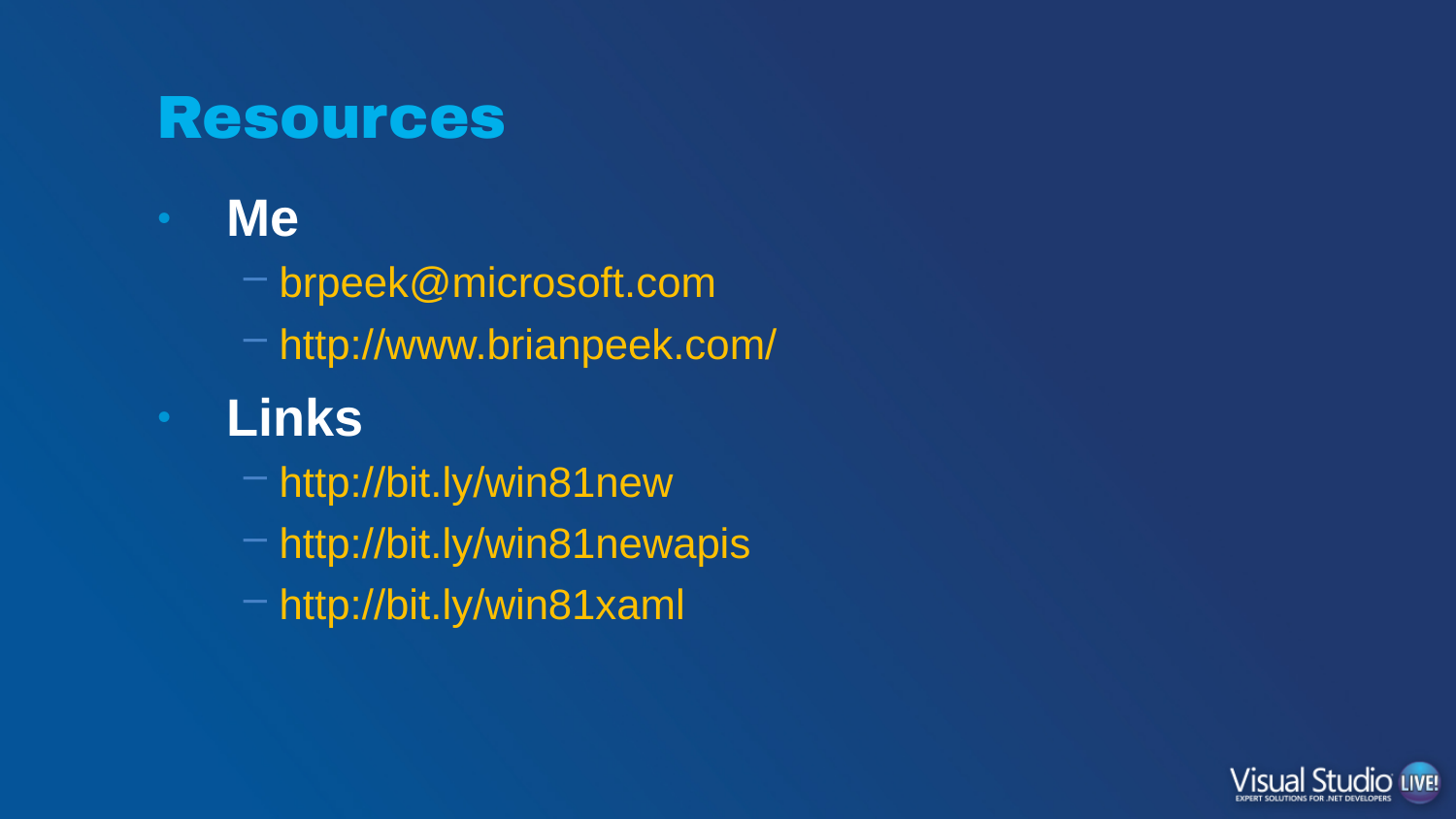

# Resources
Me
brpeek@microsoft.com
http://www.brianpeek.com/
Links
http://bit.ly/win81new
http://bit.ly/win81newapis
http://bit.ly/win81xaml